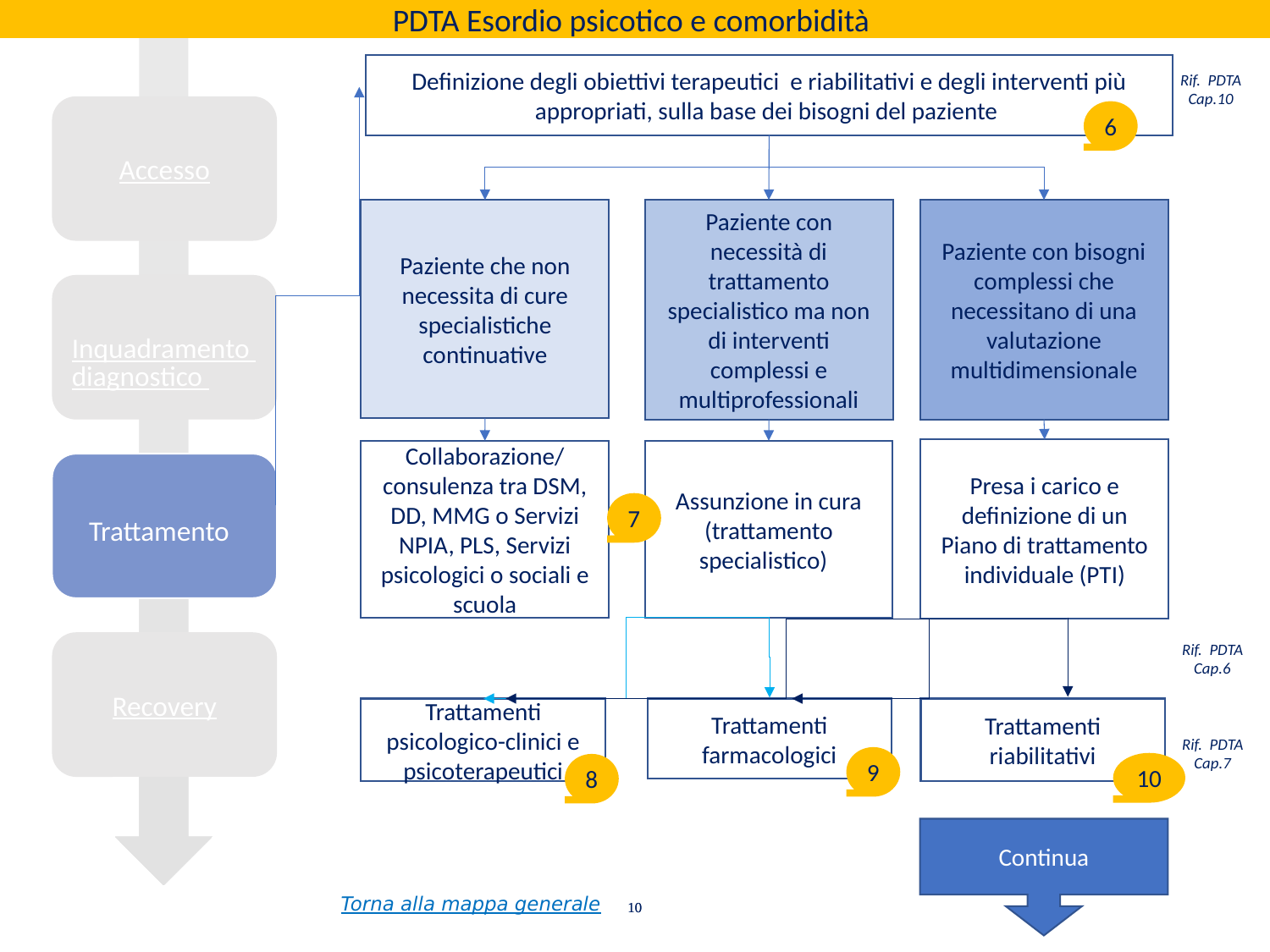

PDTA Esordio psicotico e comorbidità

Definizione degli obiettivi terapeutici  e riabilitativi e degli interventi più appropriati, sulla base dei bisogni del paziente
Rif.  PDTA Cap.10
Accesso
6
Paziente che non necessita di cure specialistiche continuative
Paziente con necessità di trattamento specialistico ma non di interventi complessi e multiprofessionali
Paziente con bisogni complessi che necessitano di una valutazione multidimensionale
Inquadramento diagnostico
Presa i carico e definizione di un Piano di trattamento individuale (PTI)
Collaborazione/ consulenza tra DSM, DD, MMG o Servizi NPIA, PLS, Servizi psicologici o sociali e scuola
Assunzione in cura (trattamento specialistico)
Trattamento
7
Recovery
Rif.  PDTA Cap.6
Trattamenti riabilitativi
Trattamenti psicologico-clinici e psicoterapeutici
Trattamenti farmacologici
Rif.  PDTA Cap.7
9
10
8
Continua
Torna alla mappa generale